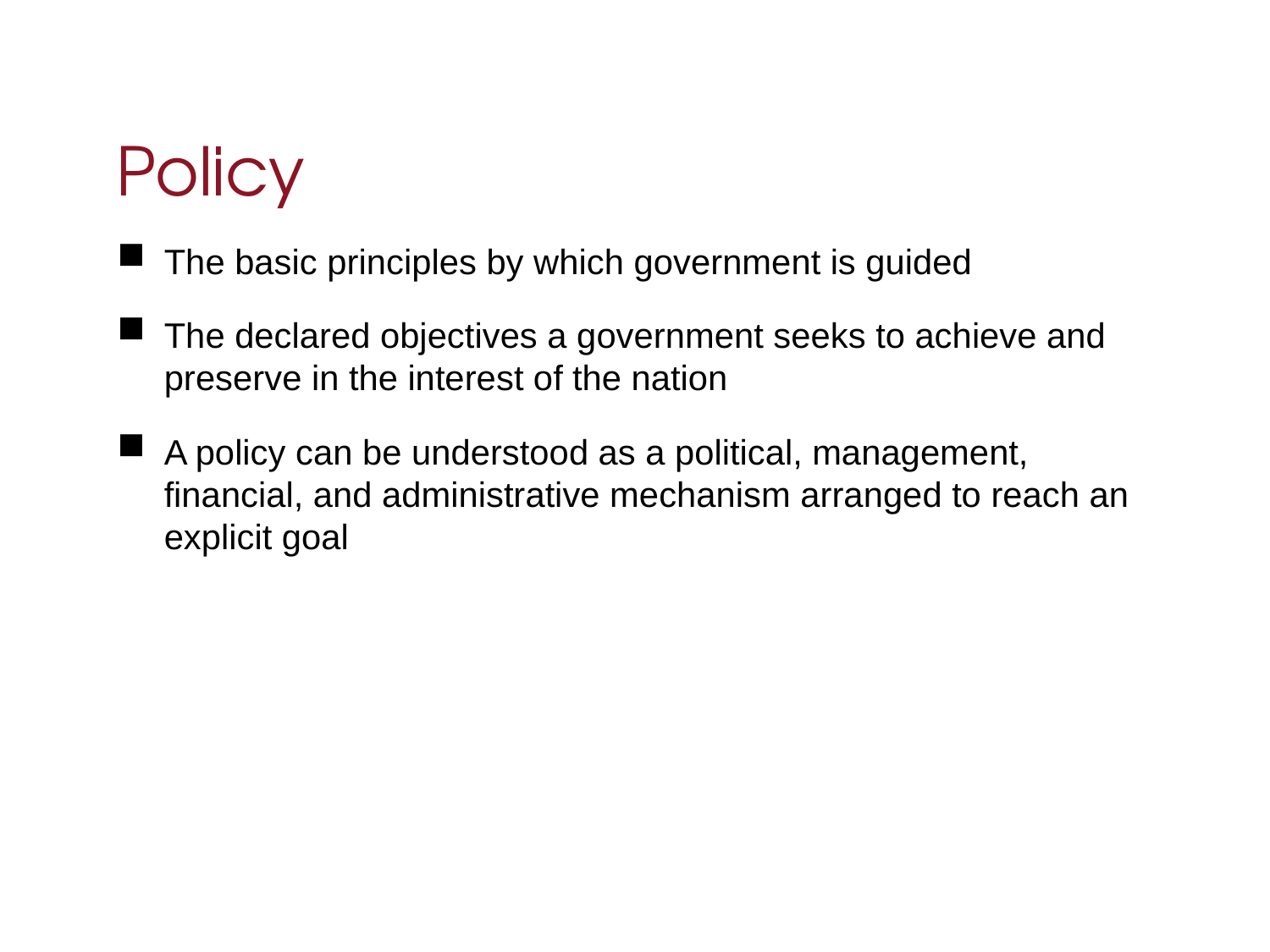

# Policy
The basic principles by which government is guided
The declared objectives a government seeks to achieve and preserve in the interest of the nation
A policy can be understood as a political, management, financial, and administrative mechanism arranged to reach an explicit goal